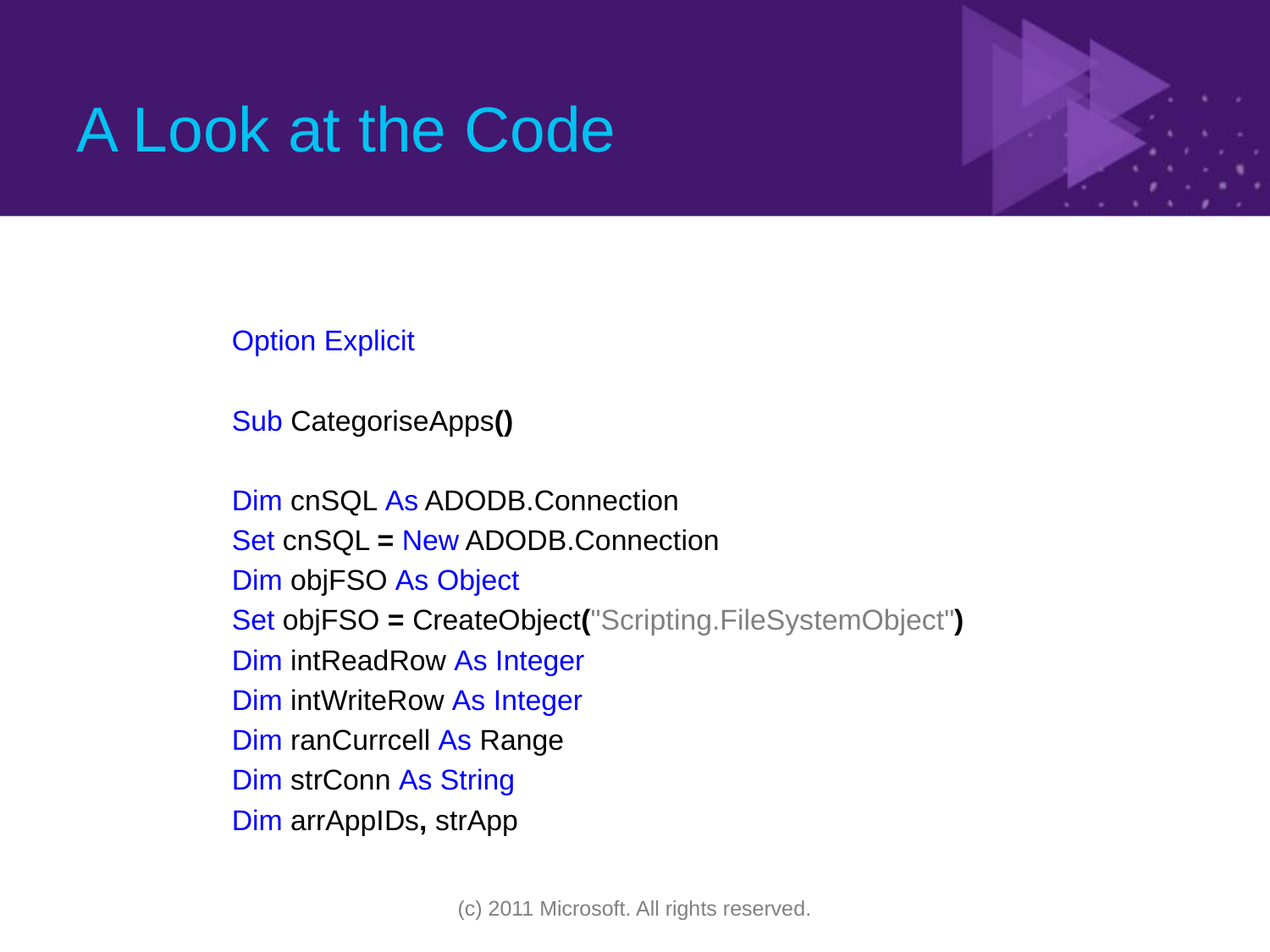

# A Look at the Code
Option Explicit

Sub CategoriseApps()

Dim cnSQL As ADODB.Connection
Set cnSQL = New ADODB.Connection
Dim objFSO As Object
Set objFSO = CreateObject("Scripting.FileSystemObject")
Dim intReadRow As Integer
Dim intWriteRow As Integer
Dim ranCurrcell As Range
Dim strConn As String
Dim arrAppIDs, strApp
(c) 2011 Microsoft. All rights reserved.